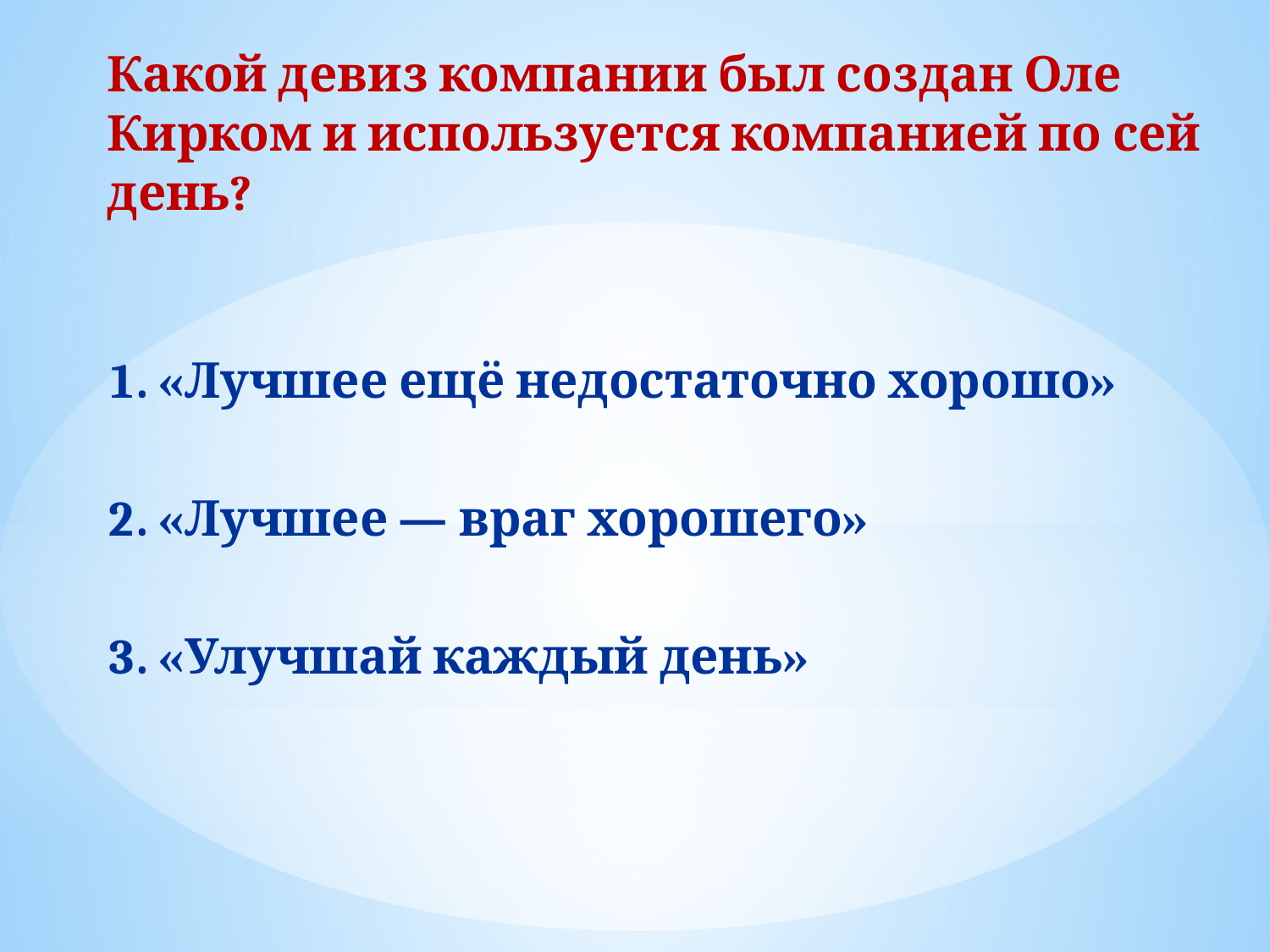

Какой девиз компании был создан Оле Кирком и используется компанией по сей день?

1. «Лучшее ещё недостаточно хорошо»

2. «Лучшее — враг хорошего»

3. «Улучшай каждый день»